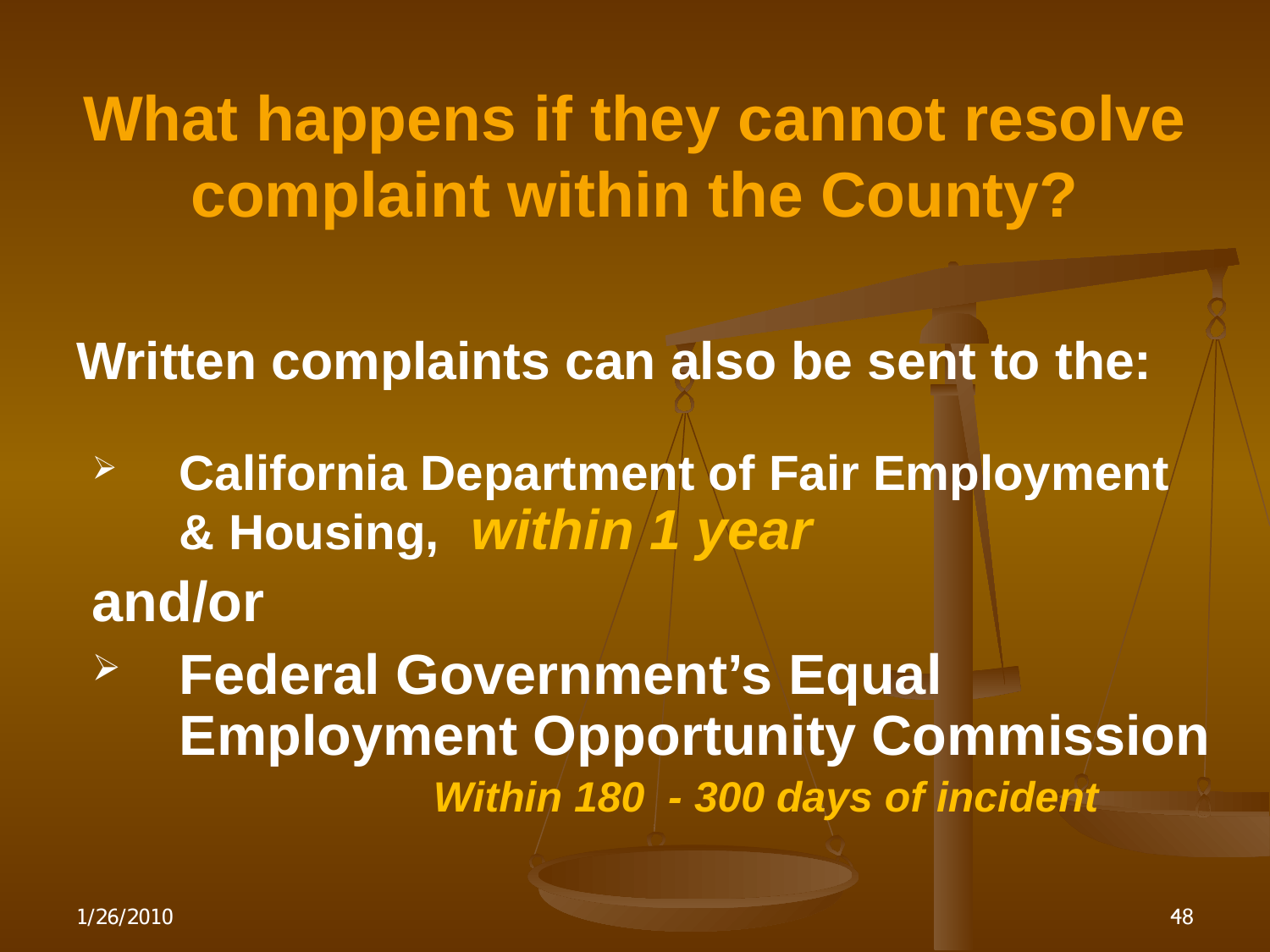

# What happens if they cannot resolve complaint within the County?
Written complaints can also be sent to the:

California Department of Fair Employment & Housing,  within 1 year
and/or
Federal Government’s Equal Employment Opportunity Commission
			Within 180  - 300 days of incident

1/26/2010
48